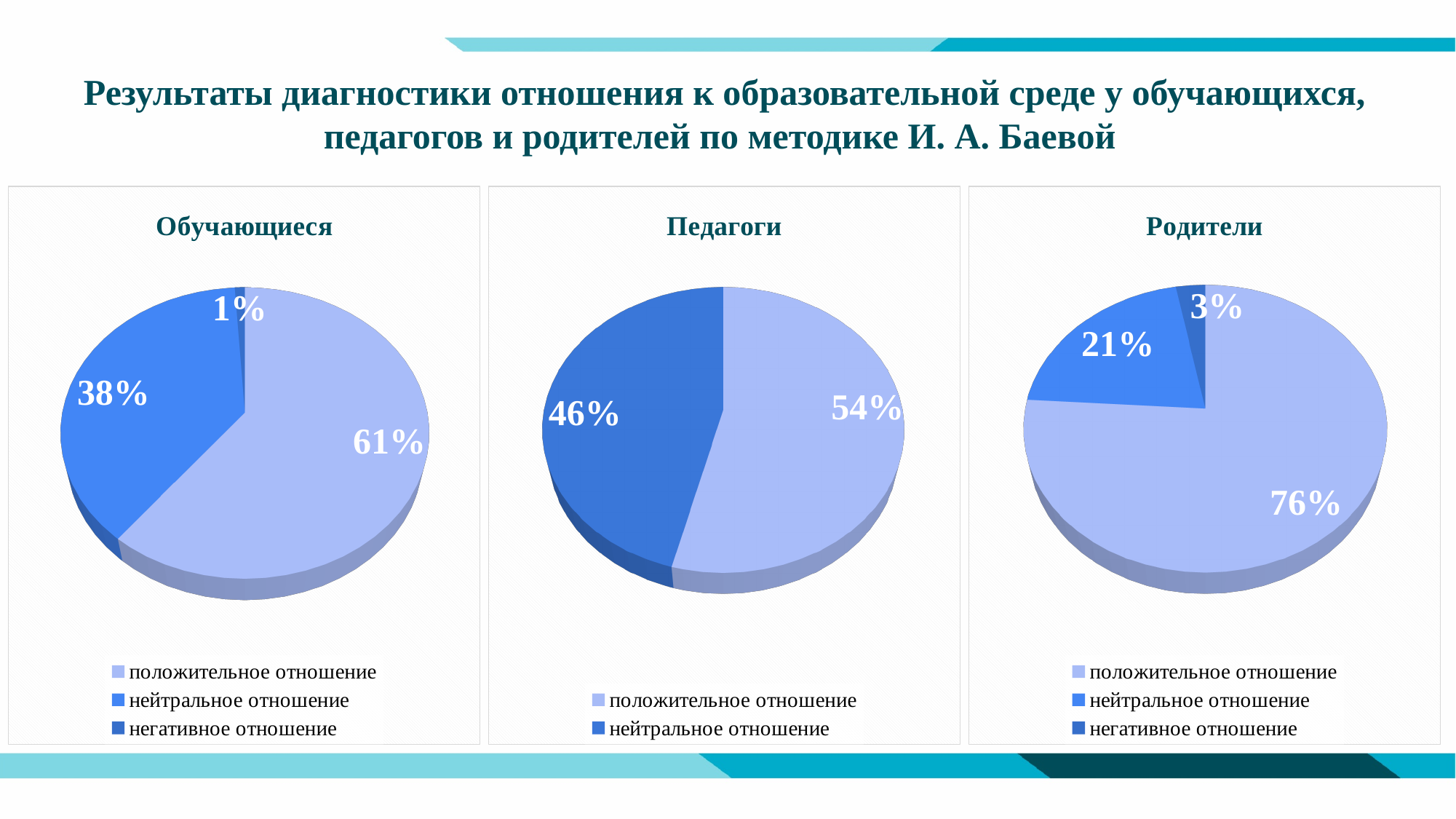

# Результаты диагностики отношения к образовательной среде у обучающихся, педагогов и родителей по методике И. А. Баевой

[unsupported chart]

[unsupported chart]

[unsupported chart]